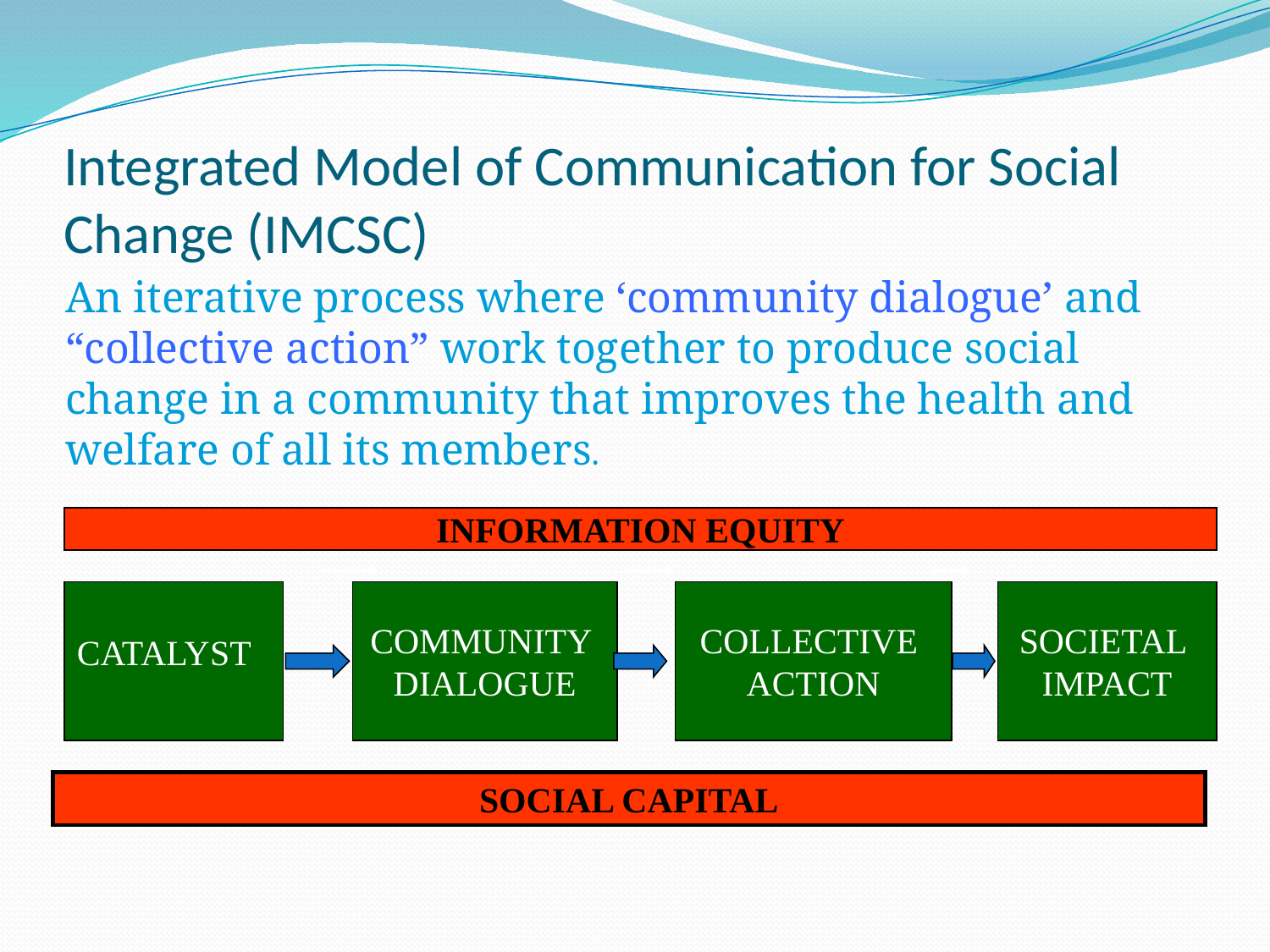

# Integrated Model of Communication for Social Change (IMCSC)
An iterative process where ‘community dialogue’ and “collective action” work together to produce social change in a community that improves the health and welfare of all its members.

INFORMATION EQUITY
COMMUNITY
DIALOGUE
COLLECTIVE
ACTION
SOCIETAL
IMPACT
CATALYST
SOCIAL CAPITAL